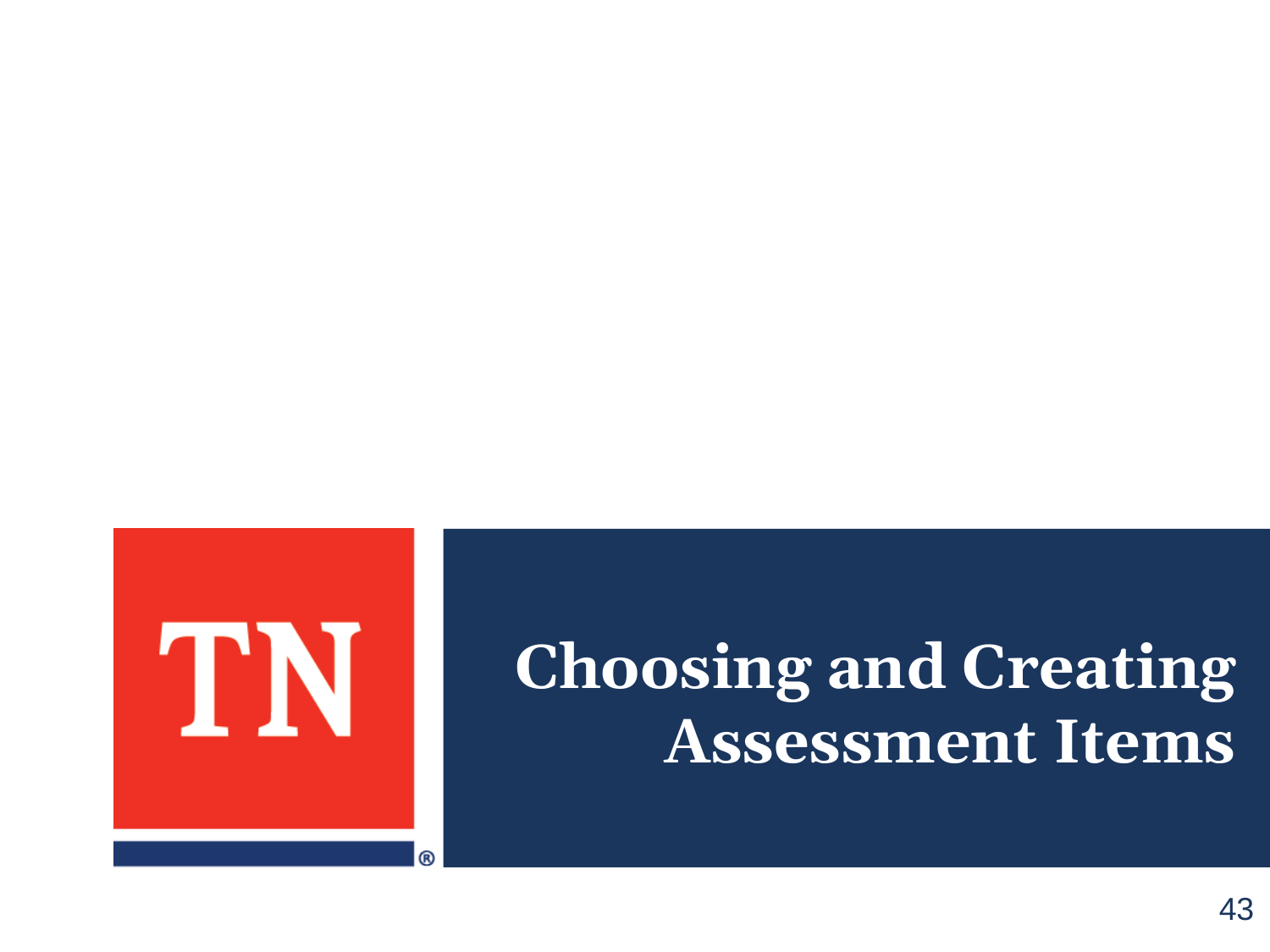

# Choosing and Creating Assessment Items
43